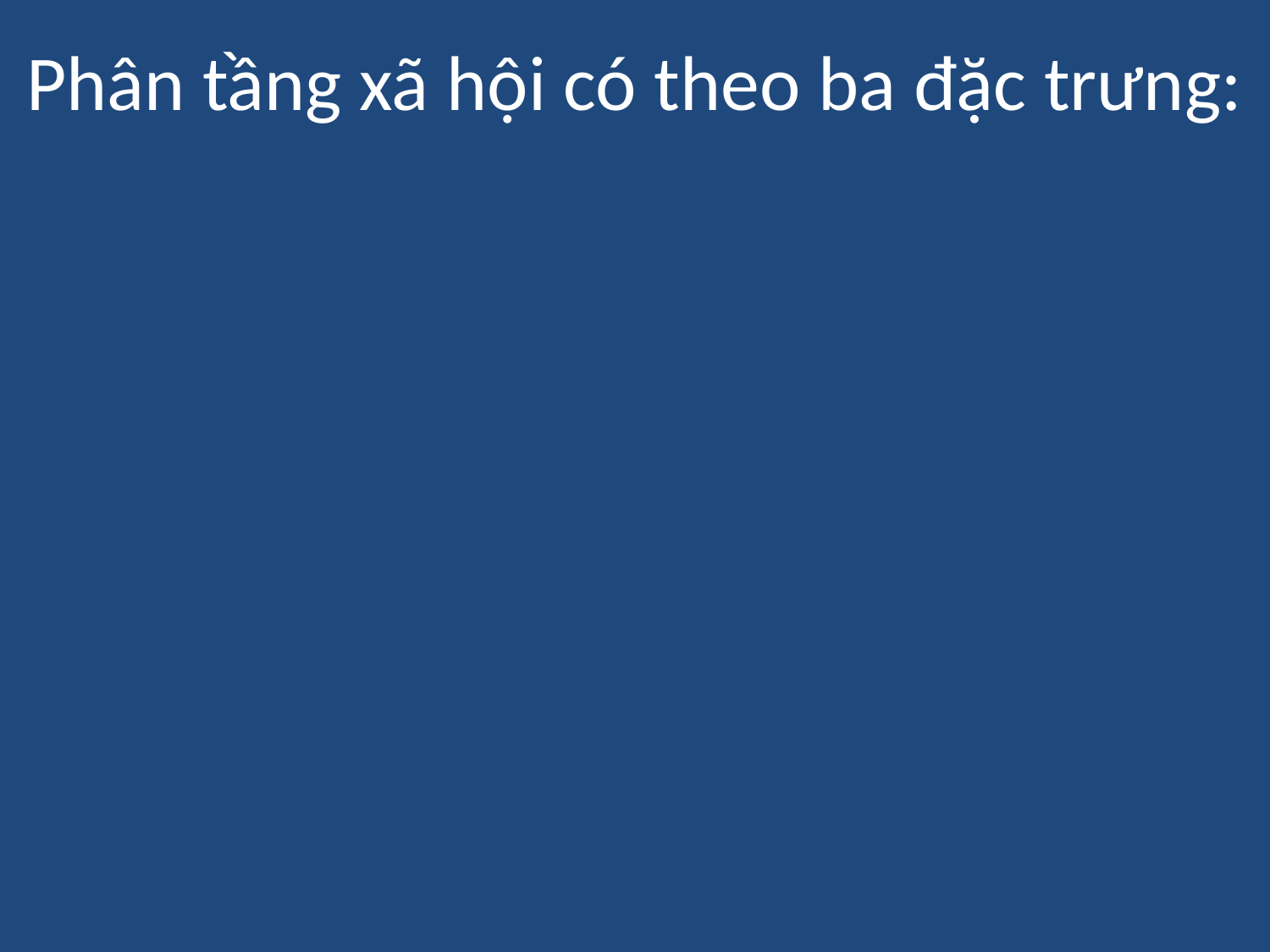

# Phân tầng xã hội có theo ba đặc trưng: